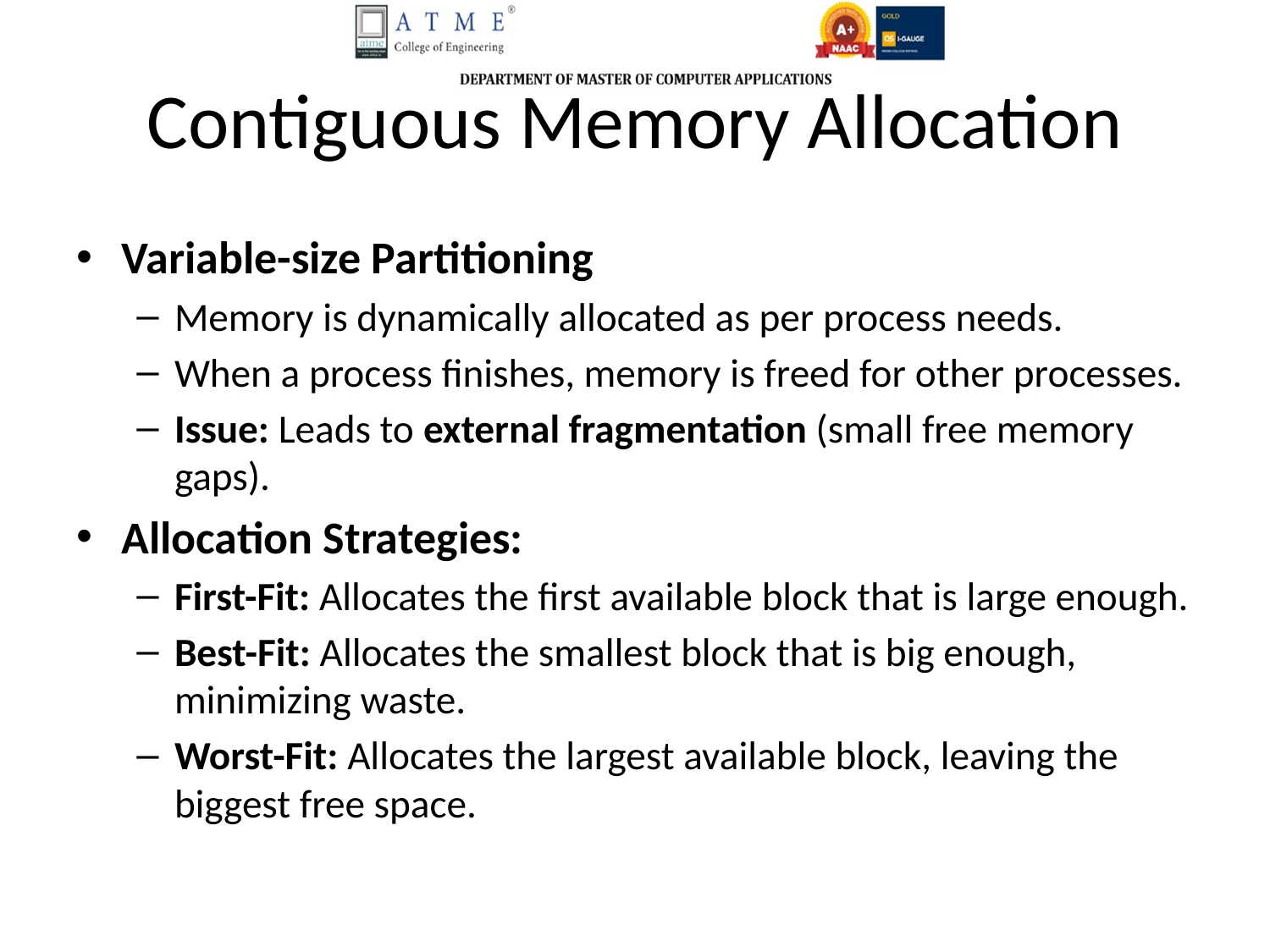

# Contiguous Memory Allocation
Variable-size Partitioning
Memory is dynamically allocated as per process needs.
When a process finishes, memory is freed for other processes.
Issue: Leads to external fragmentation (small free memory gaps).
Allocation Strategies:
First-Fit: Allocates the first available block that is large enough.
Best-Fit: Allocates the smallest block that is big enough, minimizing waste.
Worst-Fit: Allocates the largest available block, leaving the biggest free space.